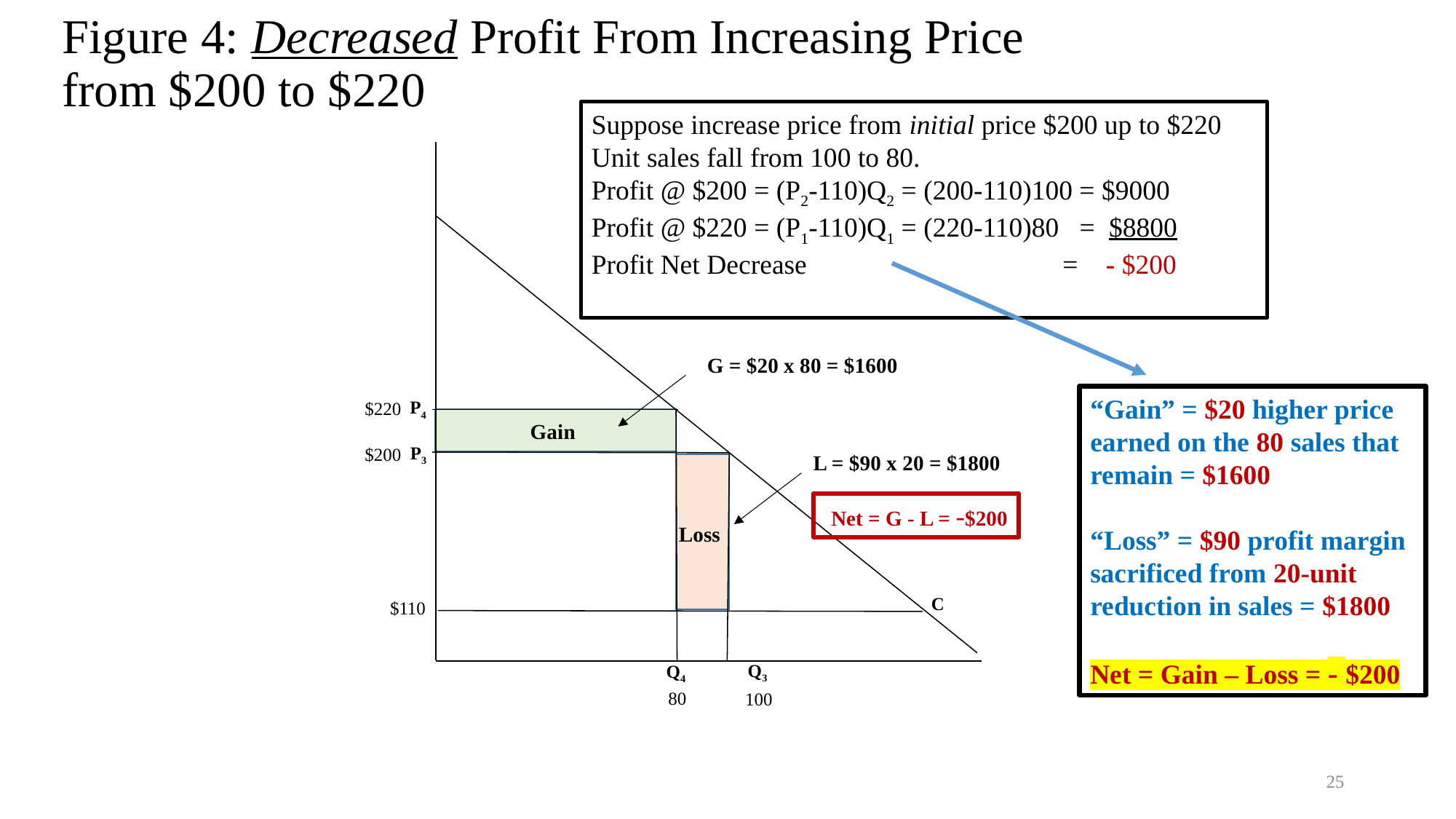

Figure 4: Decreased Profit From Increasing Price
from $200 to $220
Suppose increase price from initial price $200 up to $220
Unit sales fall from 100 to 80.
Profit @ $200 = (P2-110)Q2 = (200-110)100 = $9000
Profit @ $220 = (P1-110)Q1 = (220-110)80   =  $8800
Profit Net Decrease 		     =    - $200

G = $20 x 80 = $1600
Gain
L = $90 x 20 = $1800
Loss
P4
$220
P3
$200
$110
Q3
Q4

  80
100
C

“Gain” = $20 higher price earned on the 80 sales that remain = $1600

“Loss” = $90 profit margin sacrificed from 20-unit reduction in sales = $1800

Net = Gain – Loss = - $200
 Net = G - L = -$200
25